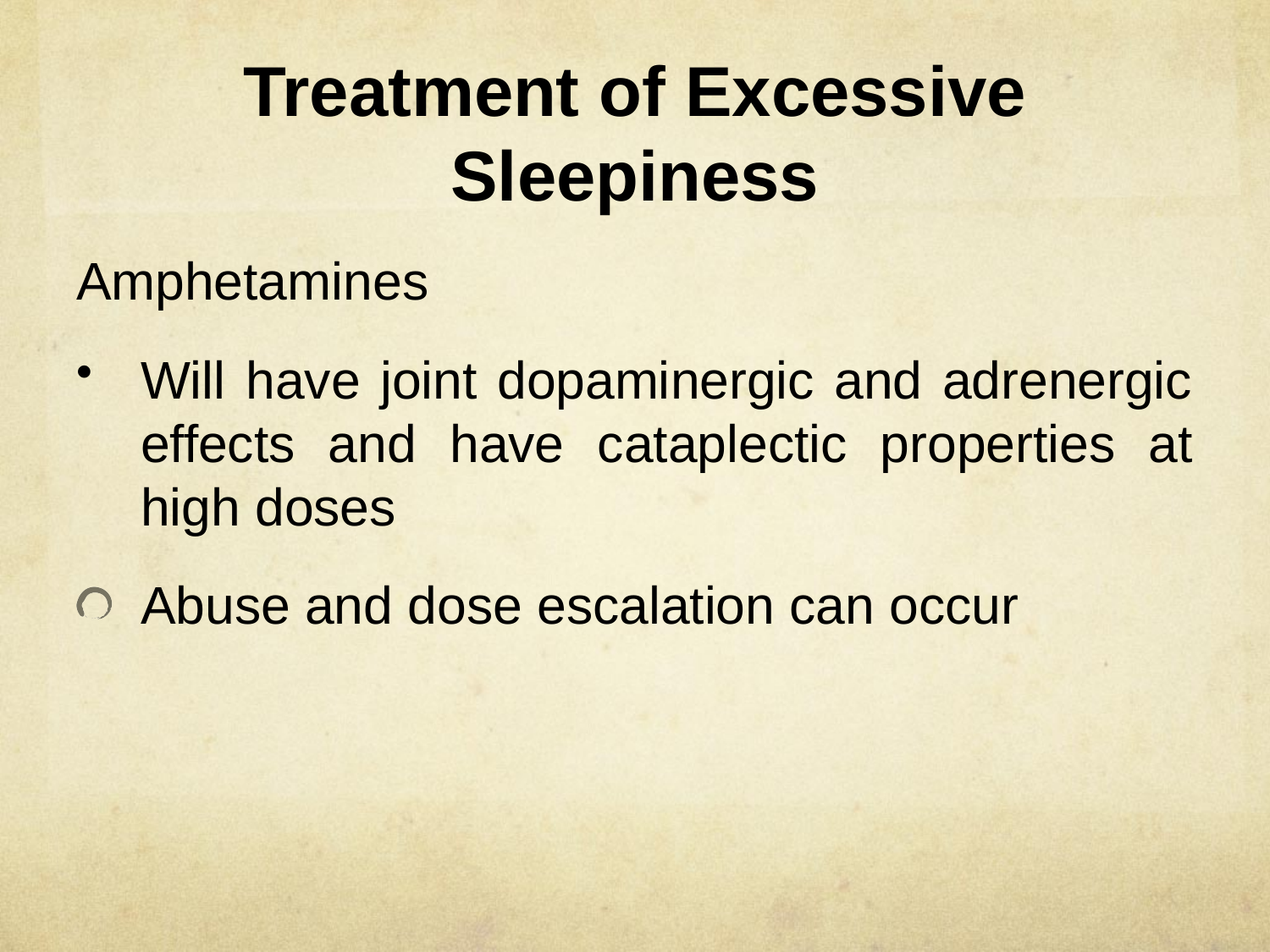

# Treatment of Excessive Sleepiness
Amphetamines
Will have joint dopaminergic and adrenergic effects and have cataplectic properties at high doses
Abuse and dose escalation can occur